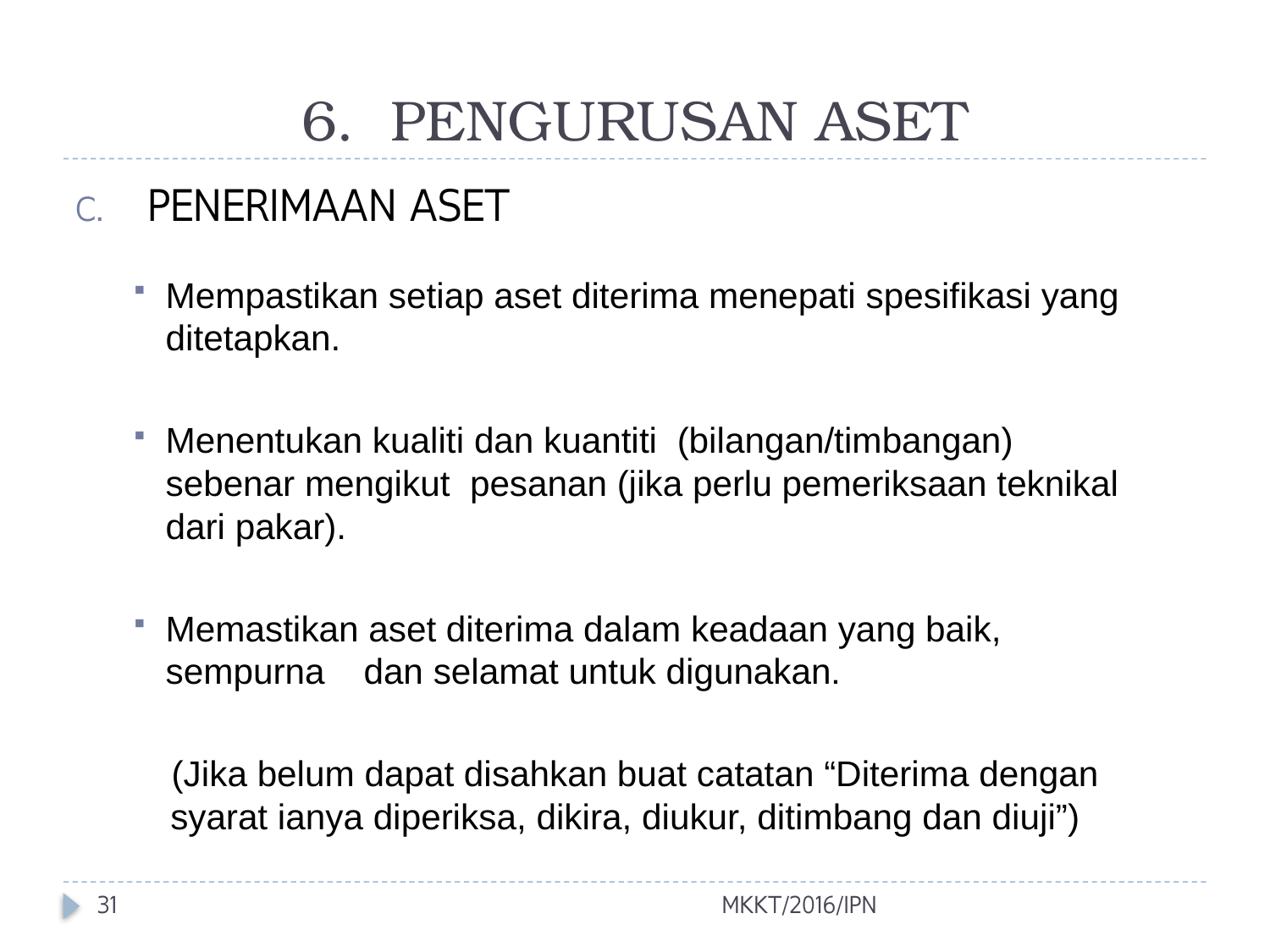

# 6.  PENGURUSAN ASET
PENERIMAAN ASET
Mempastikan setiap aset diterima menepati spesifikasi yang ditetapkan.

Menentukan kualiti dan kuantiti  (bilangan/timbangan) sebenar mengikut  pesanan (jika perlu pemeriksaan teknikal dari pakar).

Memastikan aset diterima dalam keadaan yang baik, sempurna 	dan selamat untuk digunakan.

(Jika belum dapat disahkan buat catatan “Diterima dengan syarat ianya diperiksa, dikira, diukur, ditimbang dan diuji”)

31
MKKT/2016/IPN